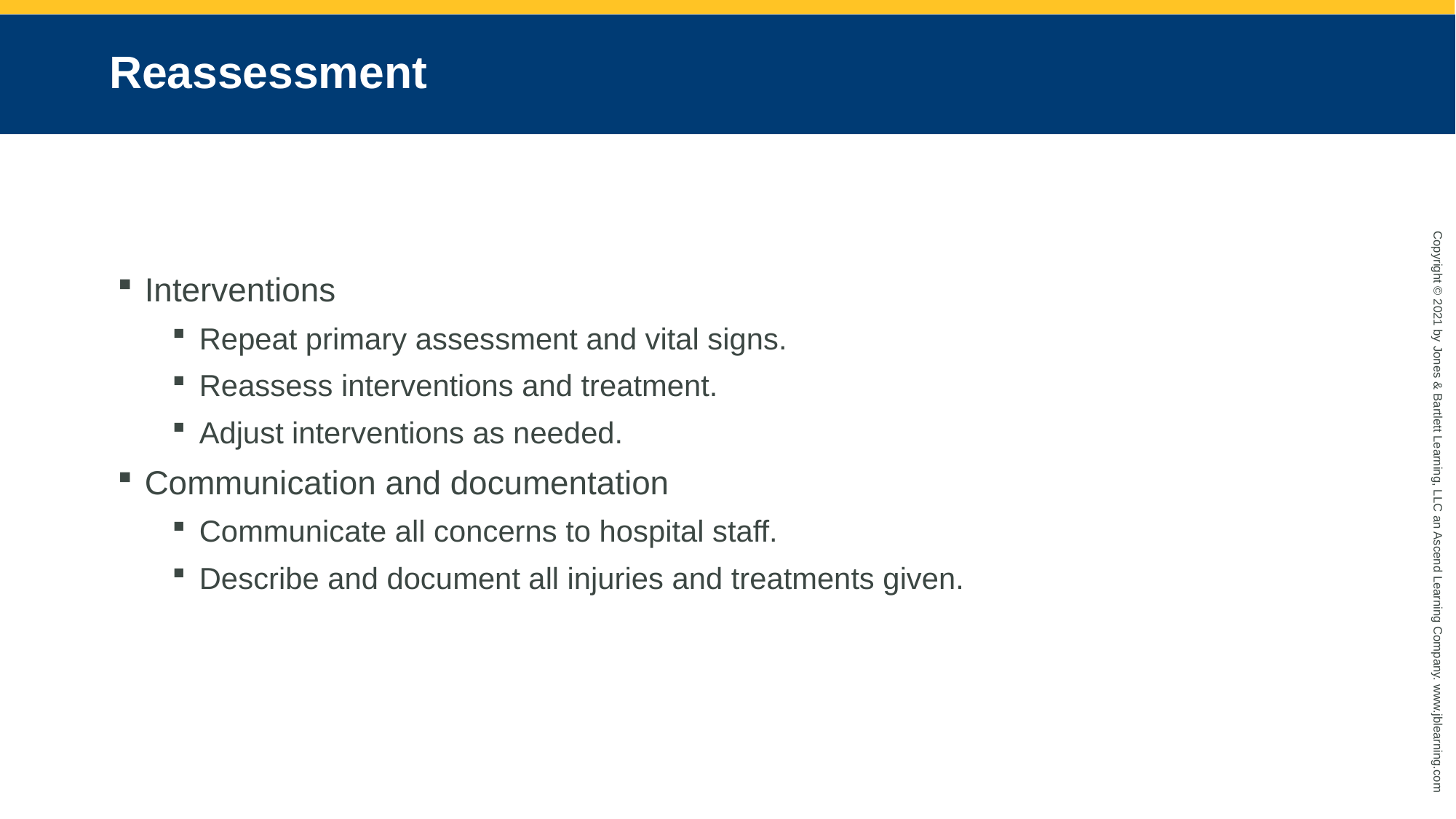

# Reassessment
Interventions
Repeat primary assessment and vital signs.
Reassess interventions and treatment.
Adjust interventions as needed.
Communication and documentation
Communicate all concerns to hospital staff.
Describe and document all injuries and treatments given.